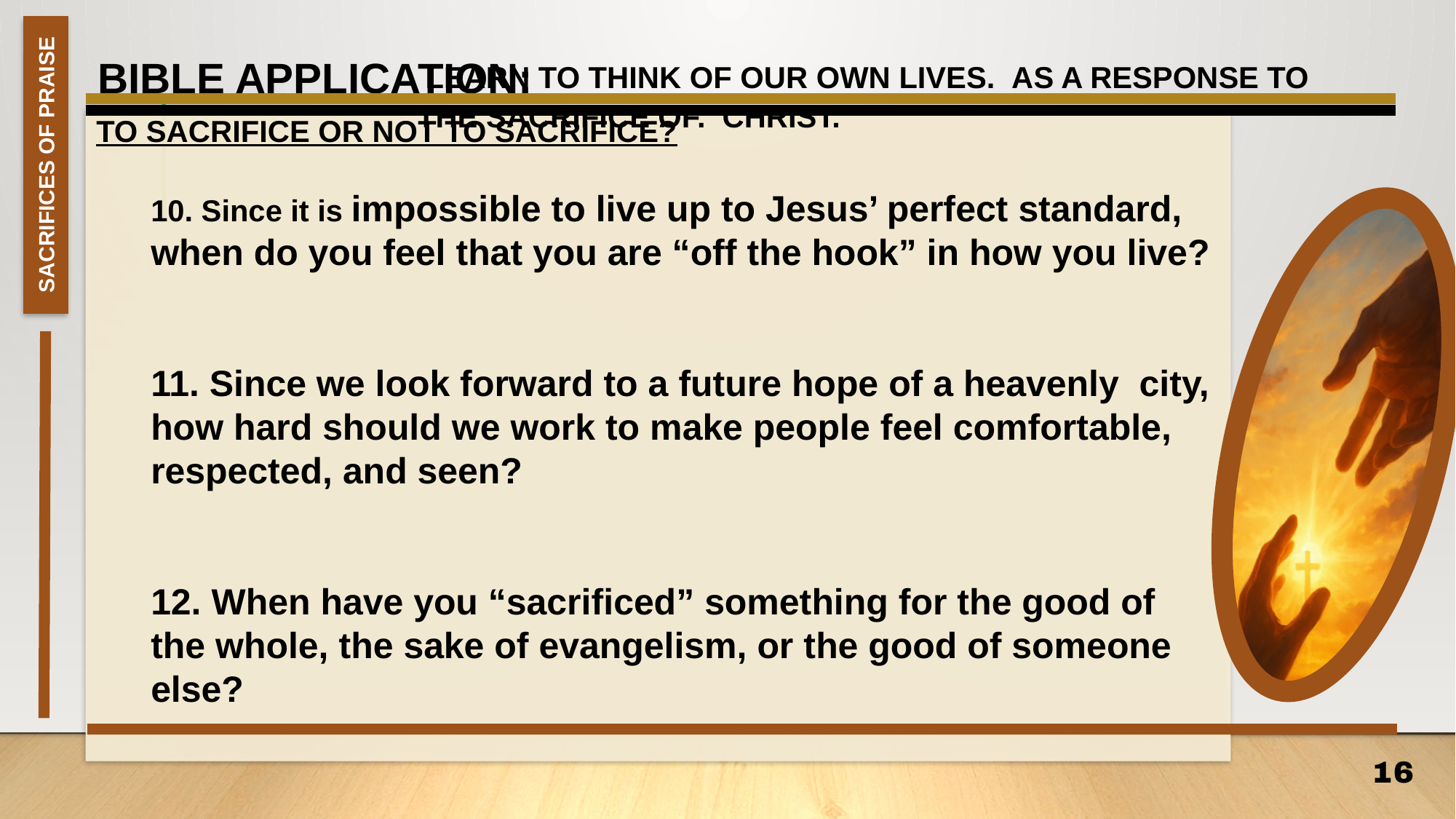

Bible Application:
 Learn to think of our own lives.  as a response to the sacrifice of.  Christ.
To Sacrifice or Not to Sacrifice?

10. Since it is impossible to live up to Jesus’ perfect standard, when do you feel that you are “off the hook” in how you live?

11. Since we look forward to a future hope of a heavenly  city, how hard should we work to make people feel comfortable, respected, and seen?

12. When have you “sacrificed” something for the good of the whole, the sake of evangelism, or the good of someone else?

Sacrifices of Praise

16